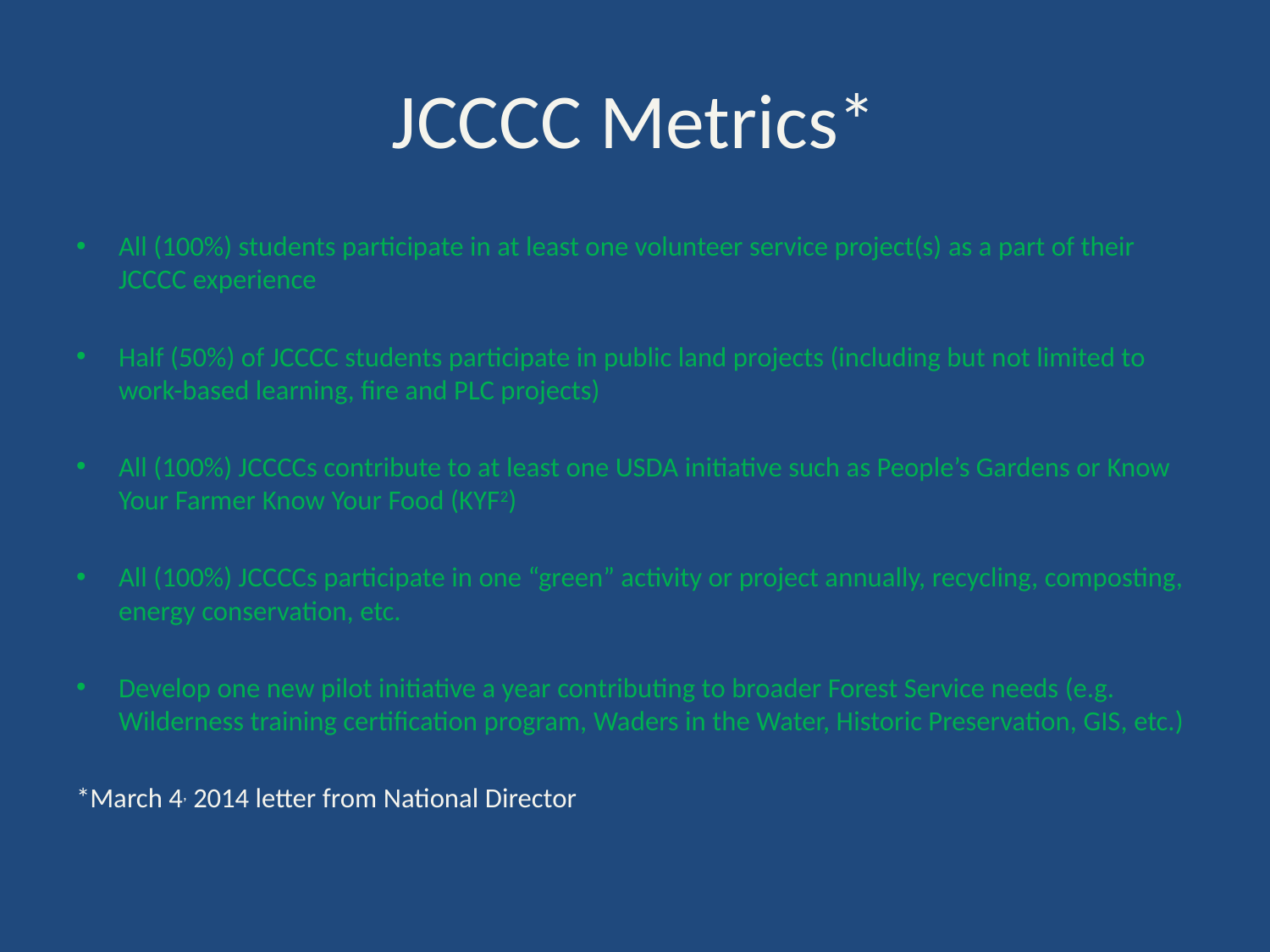

# JCCCC Metrics*
All (100%) students participate in at least one volunteer service project(s) as a part of their JCCCC experience

Half (50%) of JCCCC students participate in public land projects (including but not limited to work-based learning, fire and PLC projects)

All (100%) JCCCCs contribute to at least one USDA initiative such as People’s Gardens or Know Your Farmer Know Your Food (KYF2)

All (100%) JCCCCs participate in one “green” activity or project annually, recycling, composting, energy conservation, etc.

Develop one new pilot initiative a year contributing to broader Forest Service needs (e.g. Wilderness training certification program, Waders in the Water, Historic Preservation, GIS, etc.)

*March 4, 2014 letter from National Director